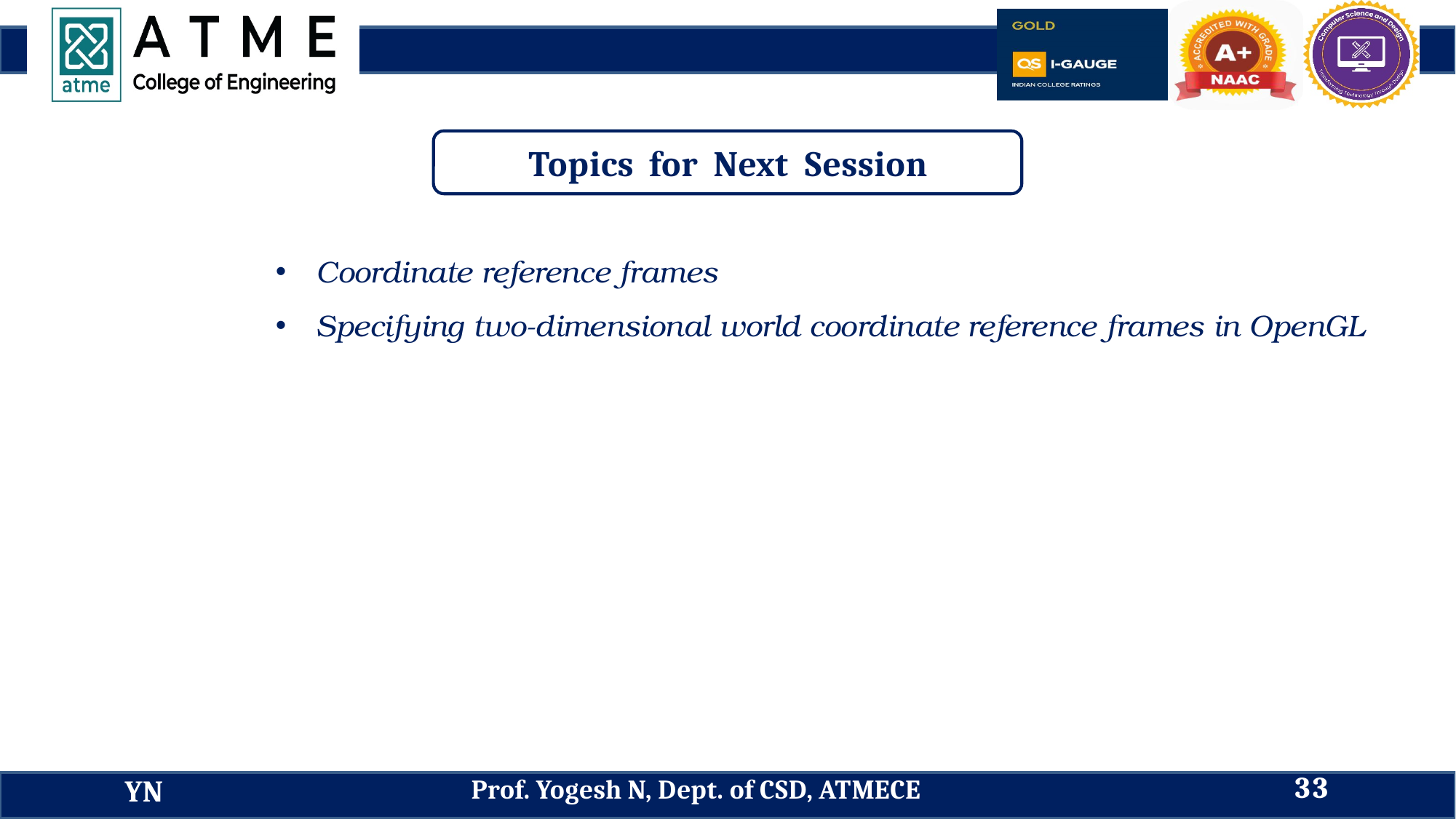

Topics  for  Next  Session
Coordinate reference frames
Specifying two-dimensional world coordinate reference frames in OpenGL
33
Prof. Yogesh N, Dept. of CSD, ATMECE
YN